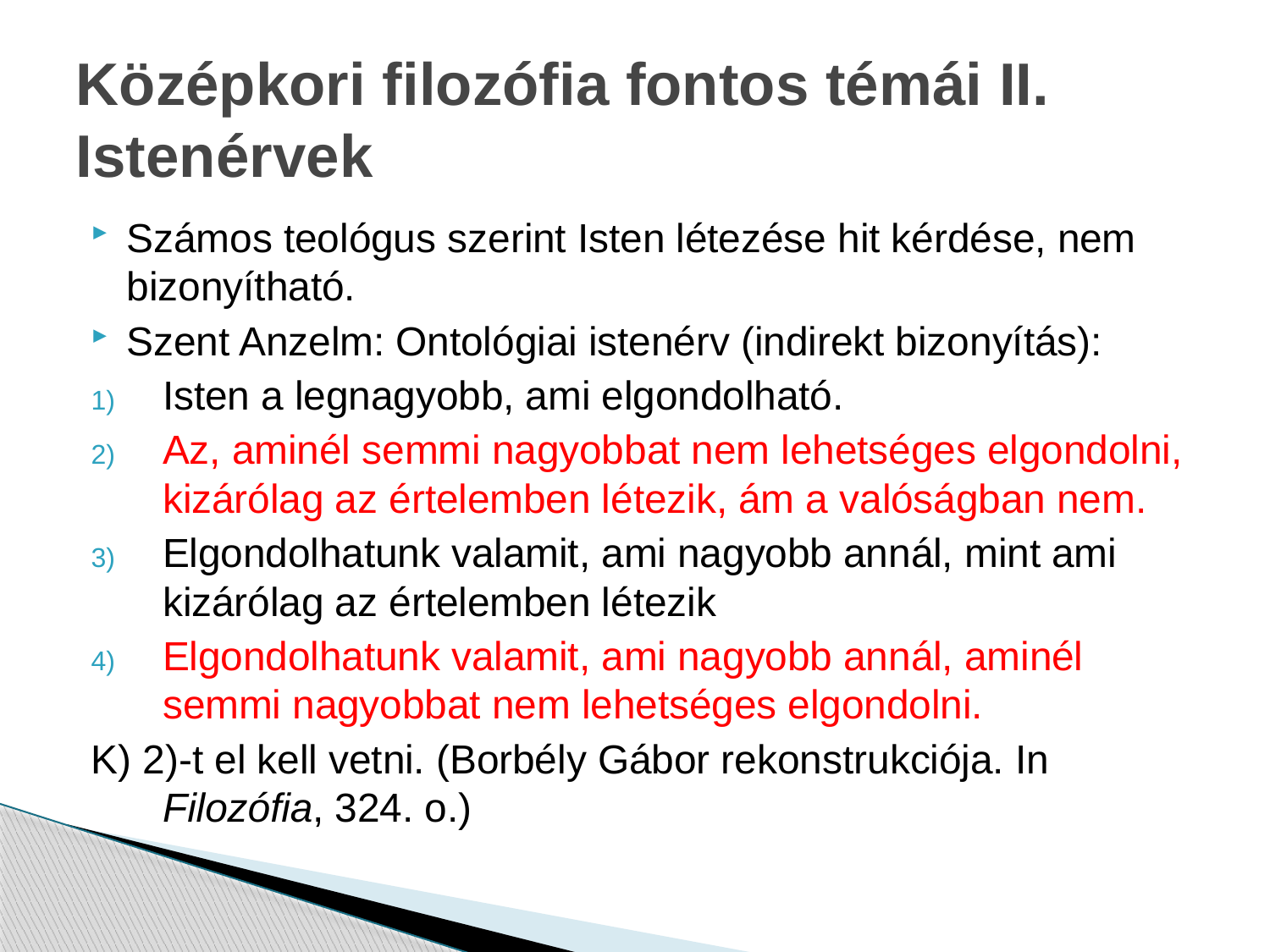

# Középkori filozófia fontos témái II. Istenérvek
Számos teológus szerint Isten létezése hit kérdése, nem bizonyítható.
Szent Anzelm: Ontológiai istenérv (indirekt bizonyítás):
Isten a legnagyobb, ami elgondolható.
Az, aminél semmi nagyobbat nem lehetséges elgondolni, kizárólag az értelemben létezik, ám a valóságban nem.
Elgondolhatunk valamit, ami nagyobb annál, mint ami kizárólag az értelemben létezik
Elgondolhatunk valamit, ami nagyobb annál, aminél semmi nagyobbat nem lehetséges elgondolni.
K) 2)-t el kell vetni. (Borbély Gábor rekonstrukciója. In Filozófia, 324. o.)